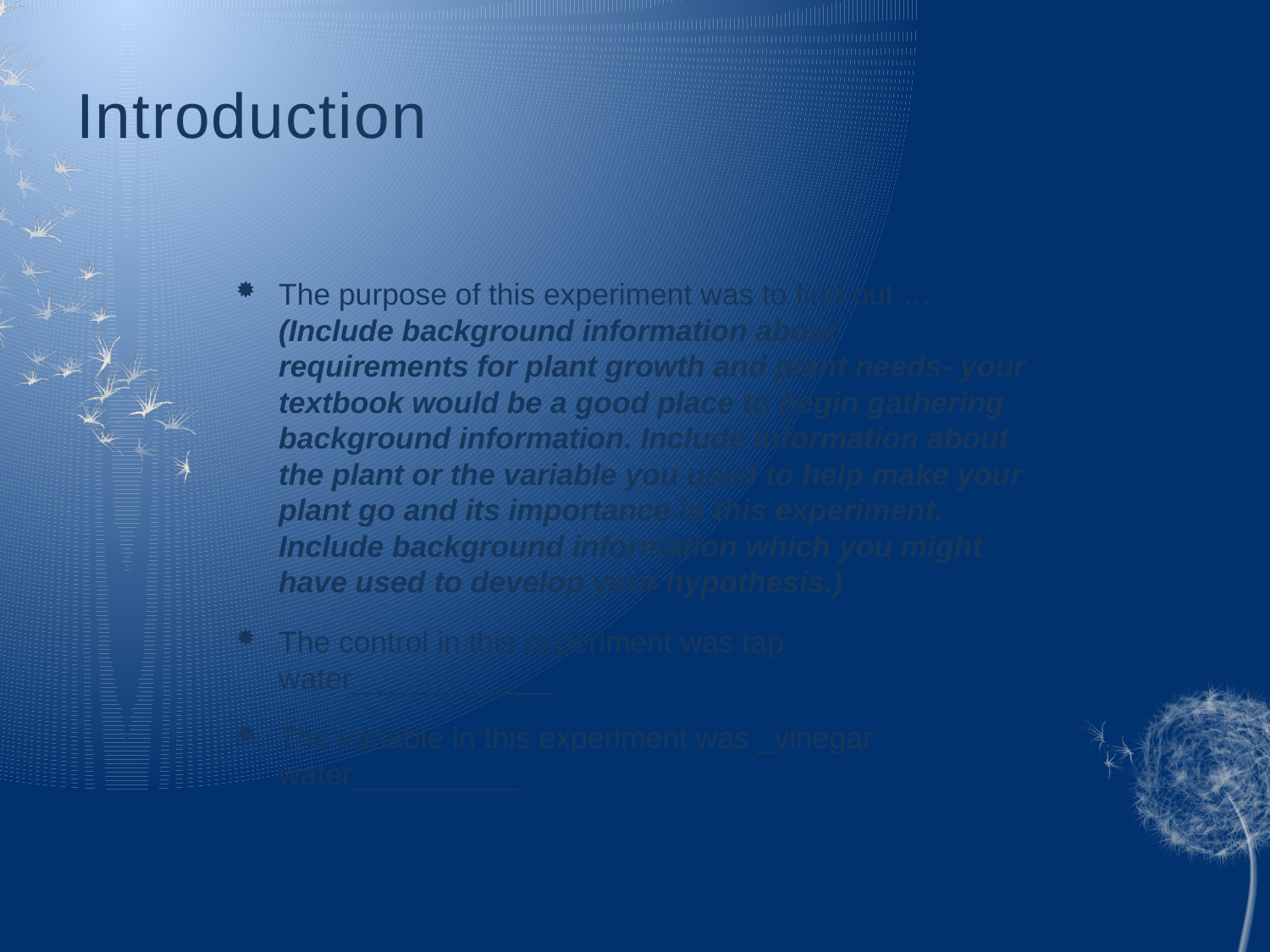

# Introduction
The purpose of this experiment was to find out … (Include background information about requirements for plant growth and plant needs- your textbook would be a good place to begin gathering background information. Include information about the plant or the variable you used to help make your plant go and its importance in this experiment. Include background information which you might have used to develop your hypothesis.)
The control in this experiment was tap water____________
The variable in this experiment was _vinegar water__________